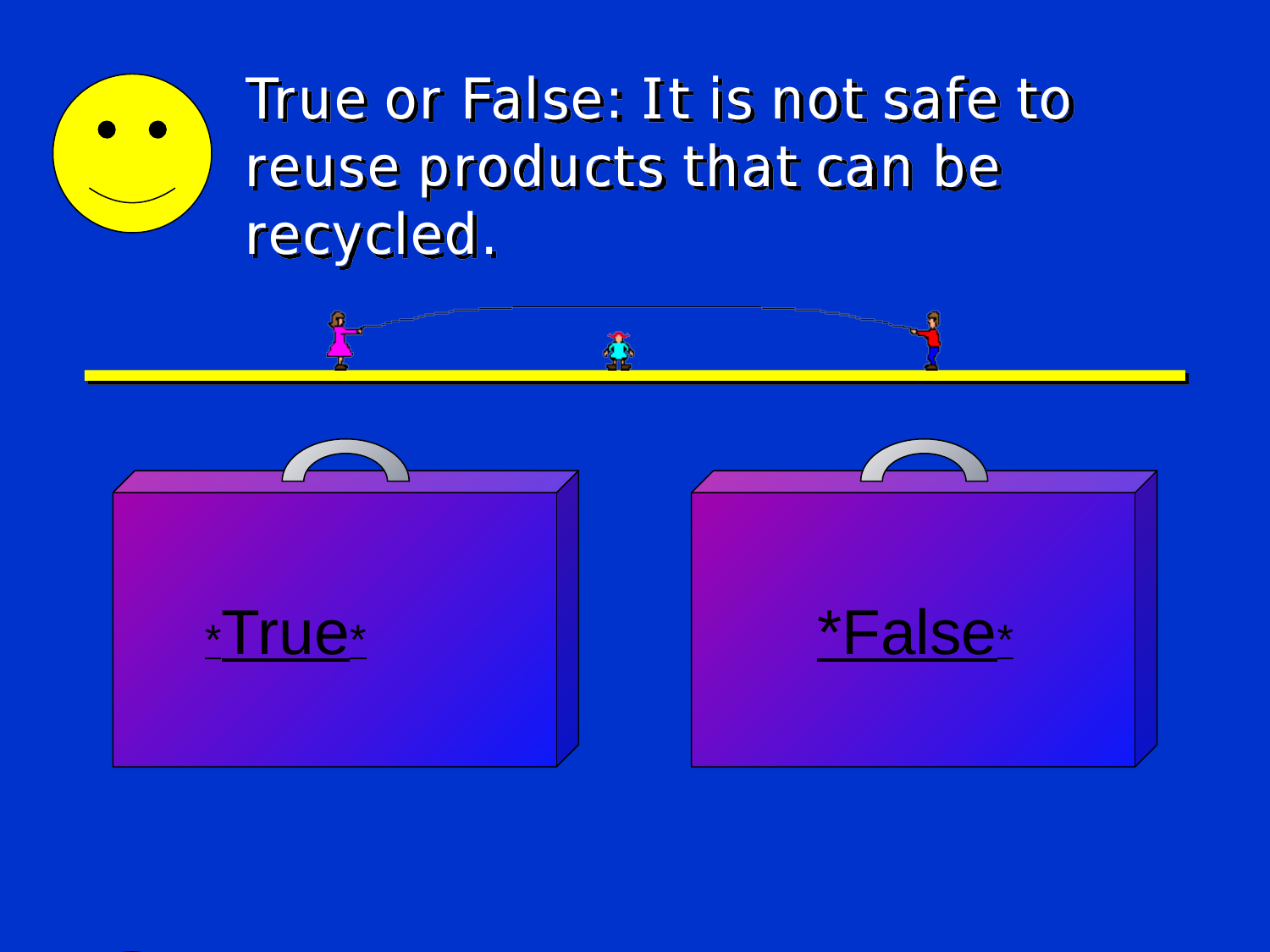

# True or False: It is not safe to reuse products that can be recycled.
*True*
*False*